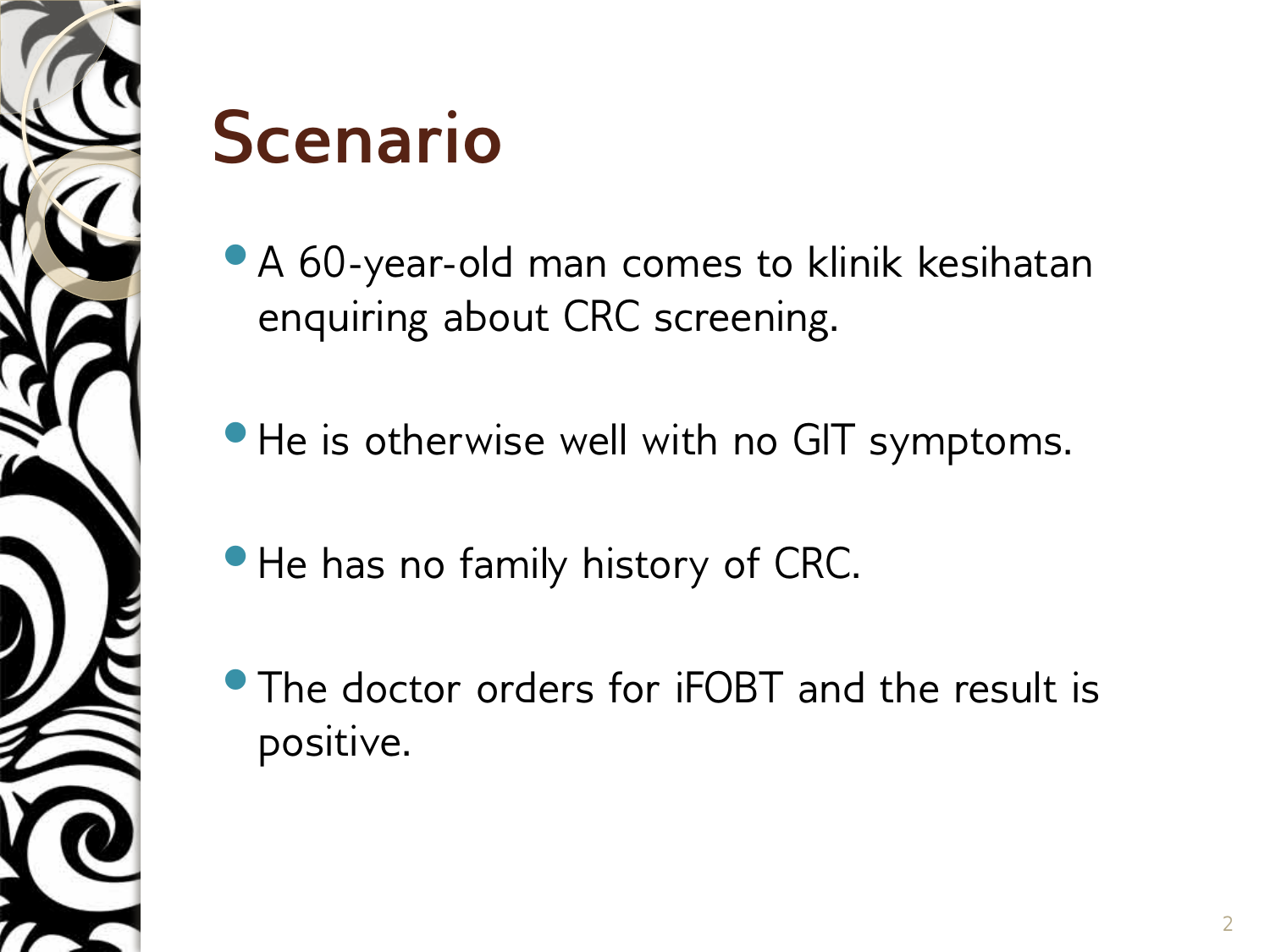

# Scenario
A 60-year-old man comes to klinik kesihatan enquiring about CRC screening.

He is otherwise well with no GIT symptoms.

He has no family history of CRC.

The doctor orders for iFOBT and the result is positive.

2